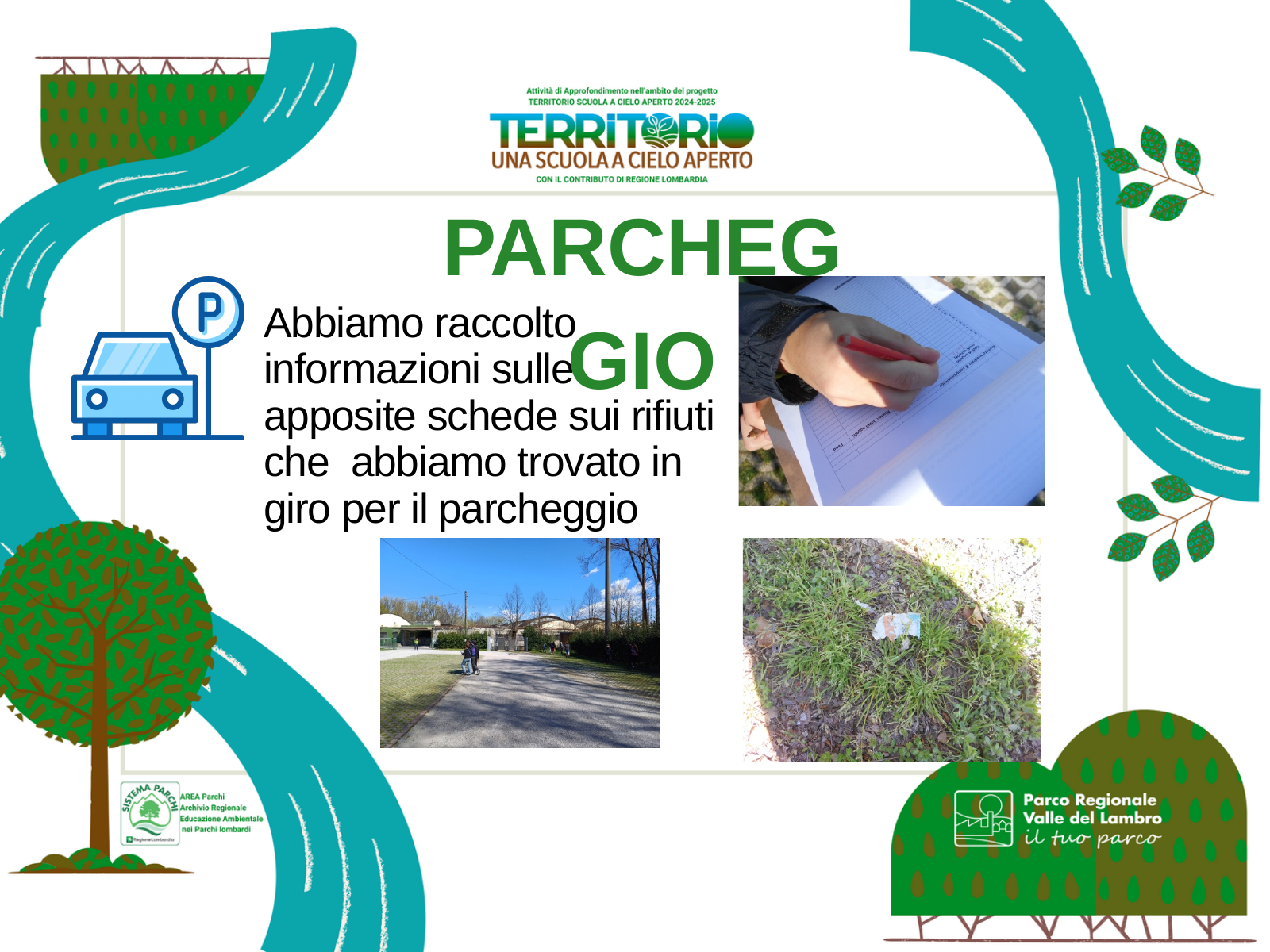

PARCHEGGIO

Abbiamo raccolto informazioni sulle apposite schede sui rifiuti che  abbiamo trovato in giro per il parcheggio